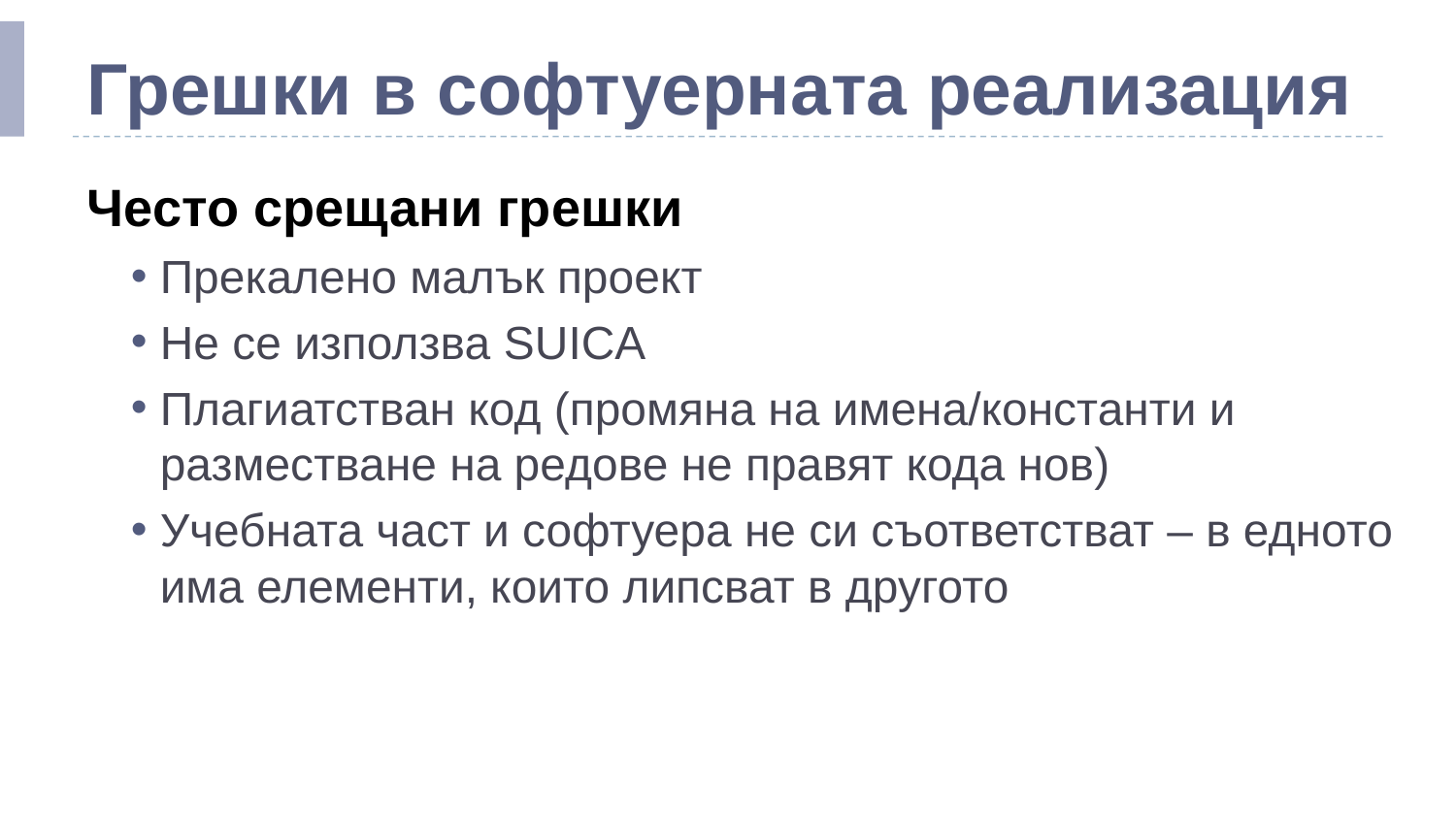

# Грешки в софтуерната реализация
Често срещани грешки
Прекалено малък проект
Не се използва SUICA
Плагиатстван код (промяна на имена/константи и разместване на редове не правят кода нов)
Учебната част и софтуера не си съответстват – в едното има елементи, които липсват в другото